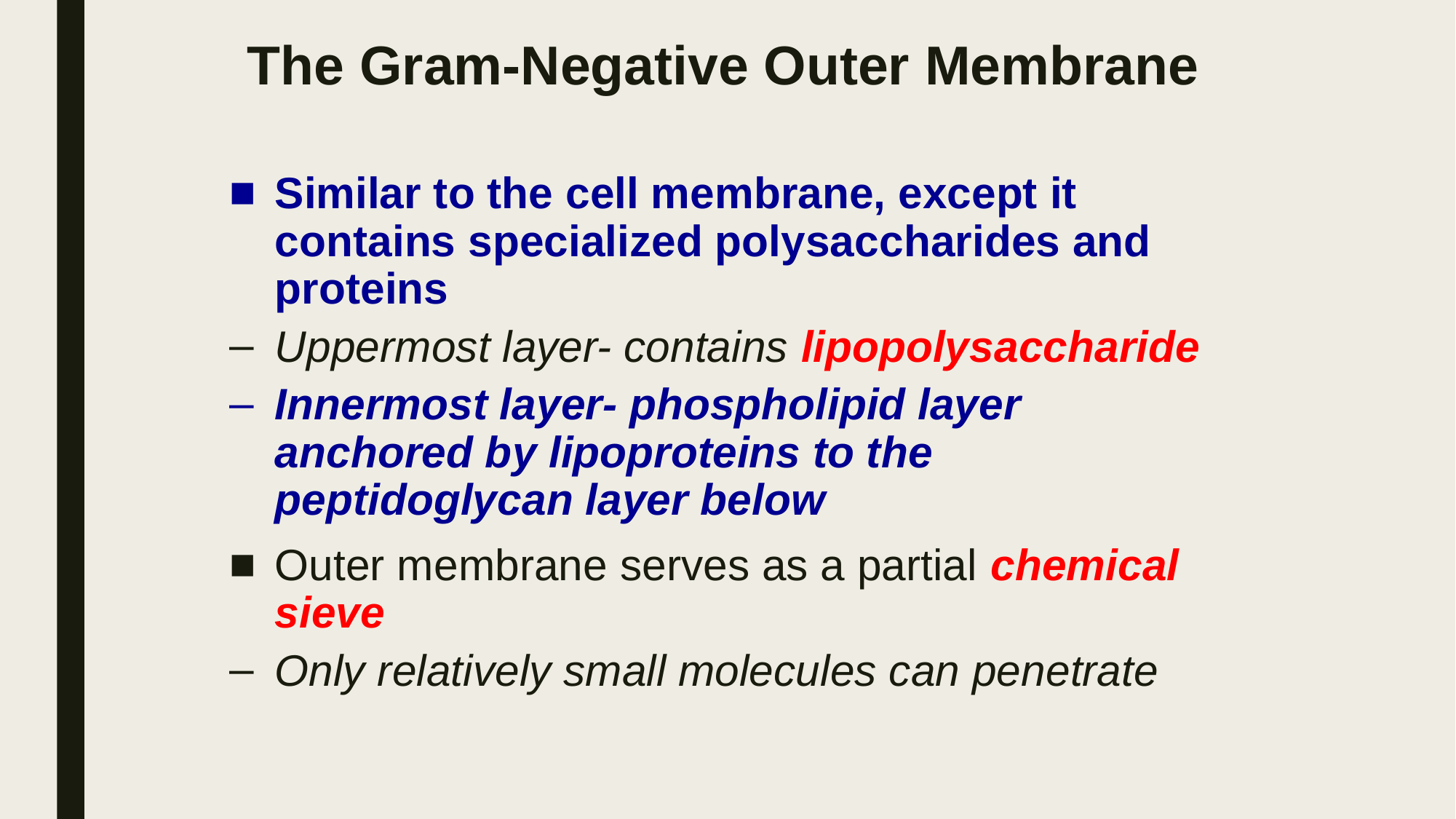

# The Gram-Negative Outer Membrane
Similar to the cell membrane, except it contains specialized polysaccharides and proteins
Uppermost layer- contains lipopolysaccharide
Innermost layer- phospholipid layer anchored by lipoproteins to the peptidoglycan layer below
Outer membrane serves as a partial chemical sieve
Only relatively small molecules can penetrate